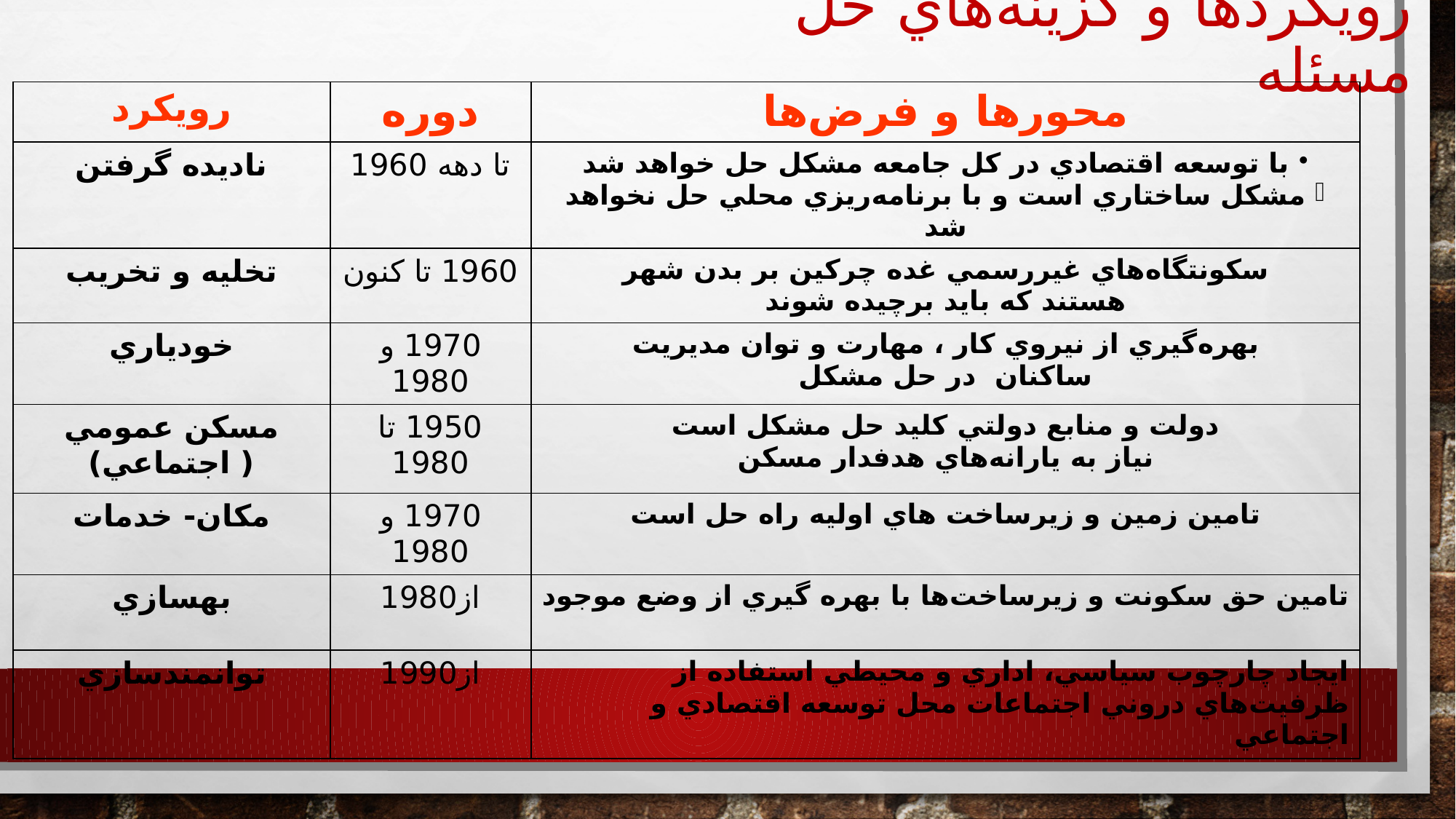

# رويكردها و گزينه‌هاي حل مسئله
| رويكرد | دوره | محورها و فرض‌ها |
| --- | --- | --- |
| ناديده گرفتن | تا دهه 1960 | با توسعه اقتصادي در كل جامعه مشكل حل خواهد شد مشكل ساختاري است و با برنامه‌ريزي محلي حل نخواهد شد |
| تخليه و تخريب | 1960 تا كنون | سكونتگاه‌هاي غيررسمي غده چركين بر بدن شهر هستند كه بايد برچيده شوند |
| خودياري | 1970 و 1980 | بهره‌گيري از نيروي كار ، مهارت و توان مديريت ساكنان در حل مشكل |
| مسكن عمومي ( اجتماعي) | 1950 تا 1980 | دولت و منابع دولتي كليد حل مشكل است نياز به يارانه‌هاي هدفدار مسكن |
| مكان- خدمات | 1970 و 1980 | تامين زمين و زيرساخت هاي اوليه راه حل است |
| بهسازي | از1980 | تامين حق سكونت و زيرساخت‌ها با بهره گيري از وضع موجود |
| توانمندسازي | از1990 | ايجاد چارچوب سياسي، اداري و محيطي استفاده از ظرفيت‌هاي دروني اجتماعات محل توسعه اقتصادي و اجتماعي |